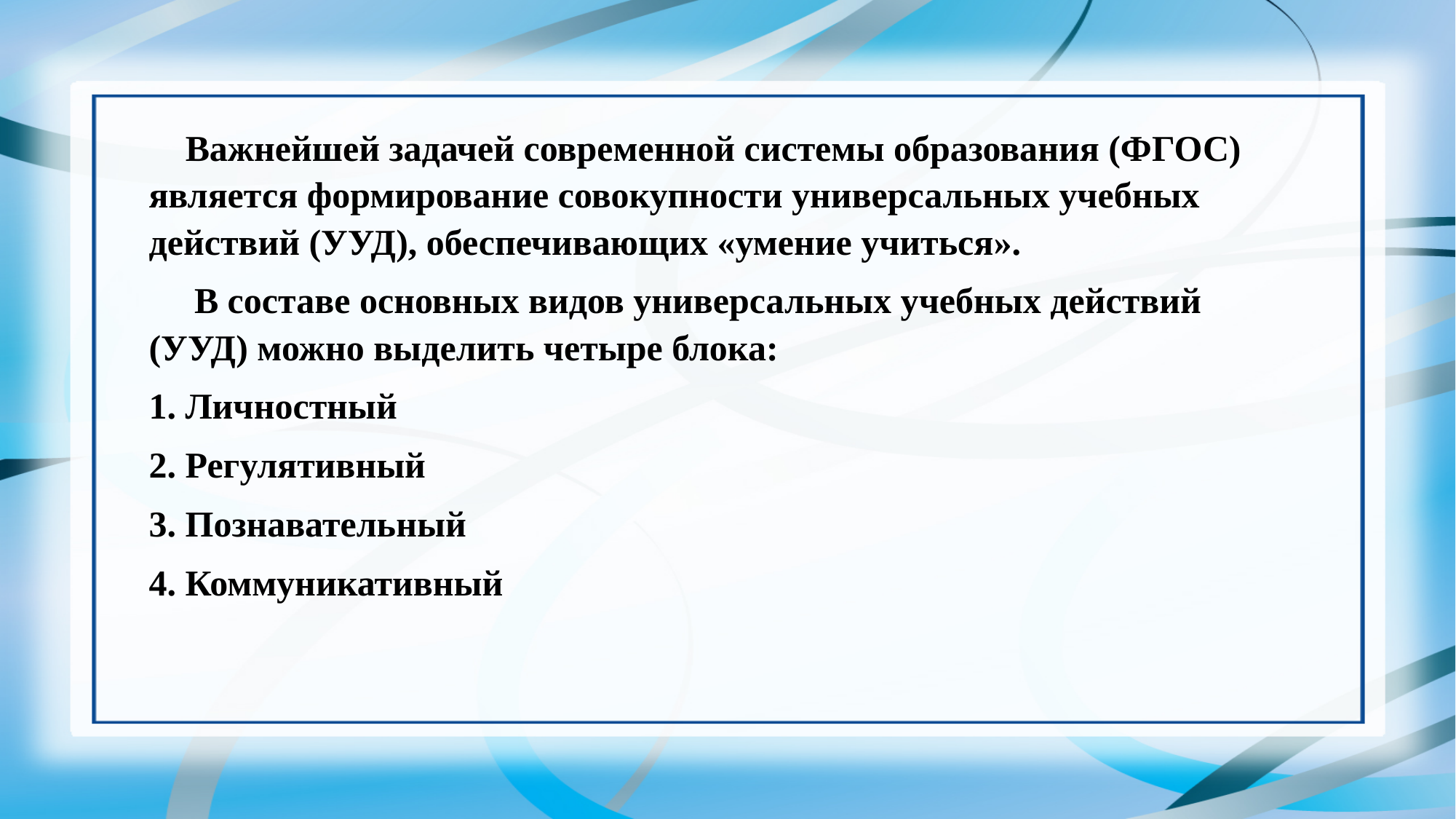

Важнейшей задачей современной системы образования (ФГОС) является формирование совокупности универсальных учебных действий (УУД), обеспечивающих «умение учиться».
     В составе основных видов универсальных учебных действий (УУД) можно выделить четыре блока:
1. Личностный
2. Регулятивный
3. Познавательный
4. Коммуникативный